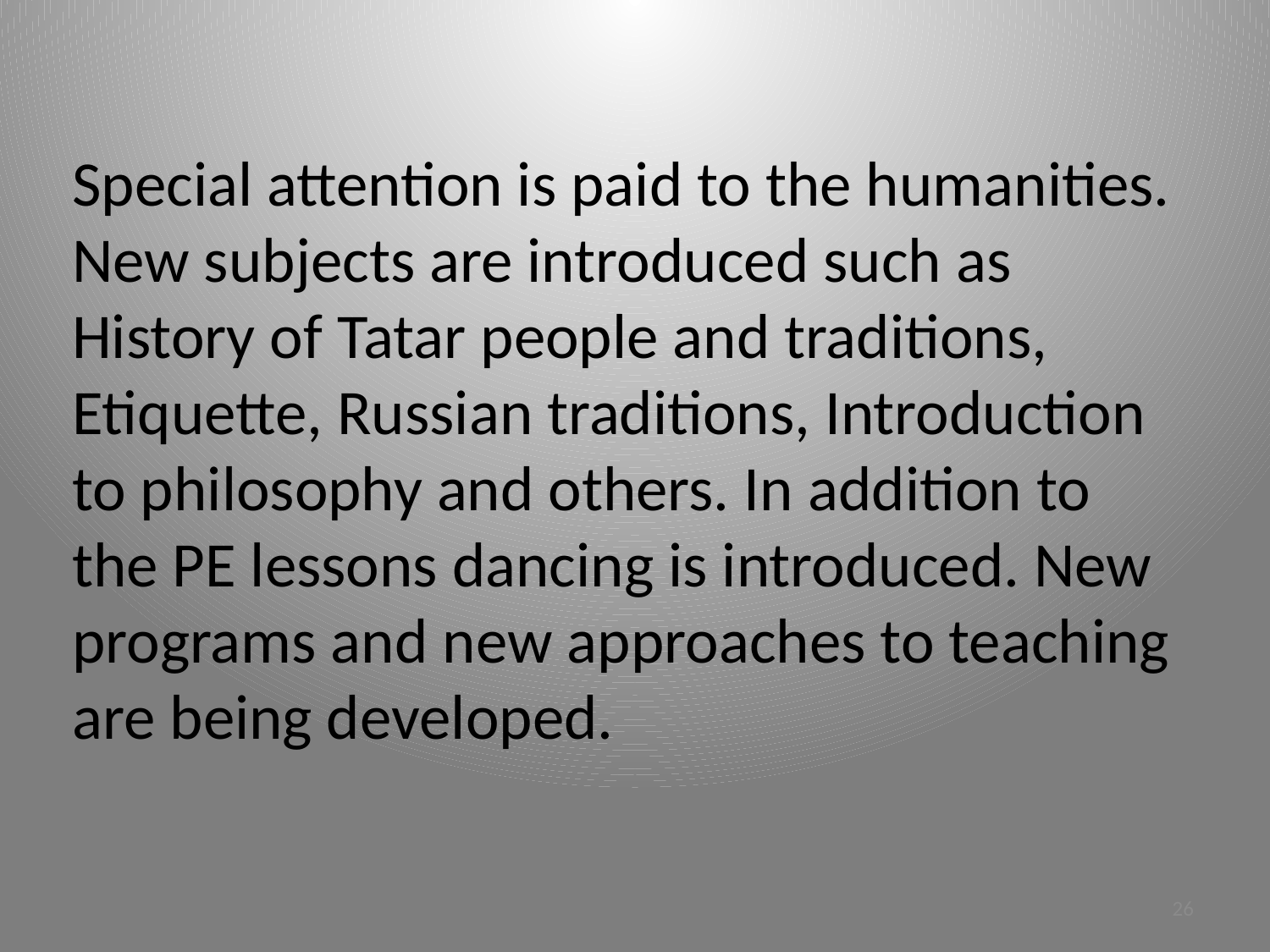

Special attention is paid to the humanities. New subjects are introduced such as History of Tatar people and traditions, Etiquette, Russian traditions, Introduction to philosophy and others. In addition to the PE lessons dancing is introduced. New programs and new approaches to teaching are being developed.

26